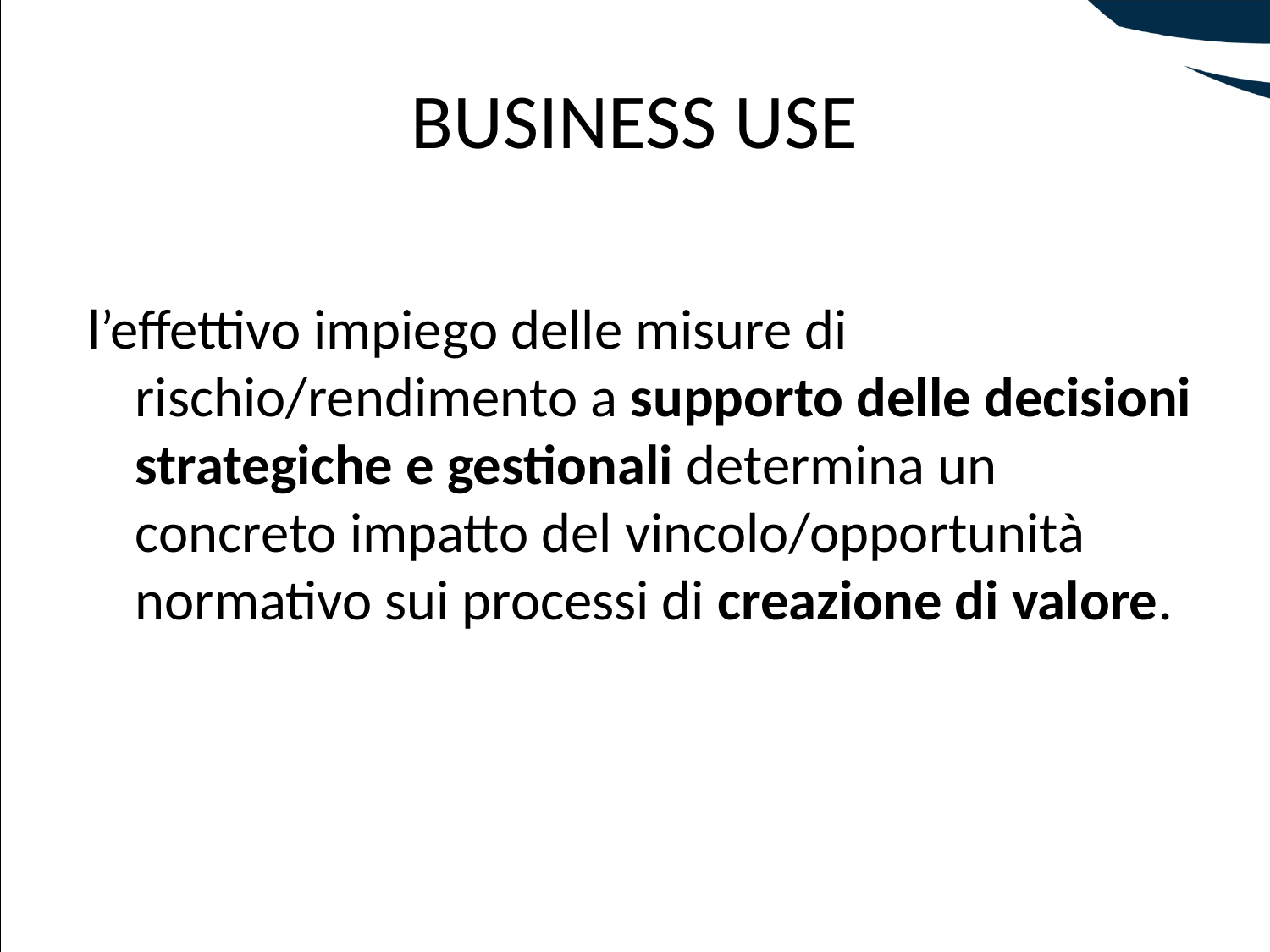

# BUSINESS USE
l’effettivo impiego delle misure di rischio/rendimento a supporto delle decisioni strategiche e gestionali determina un concreto impatto del vincolo/opportunità normativo sui processi di creazione di valore.